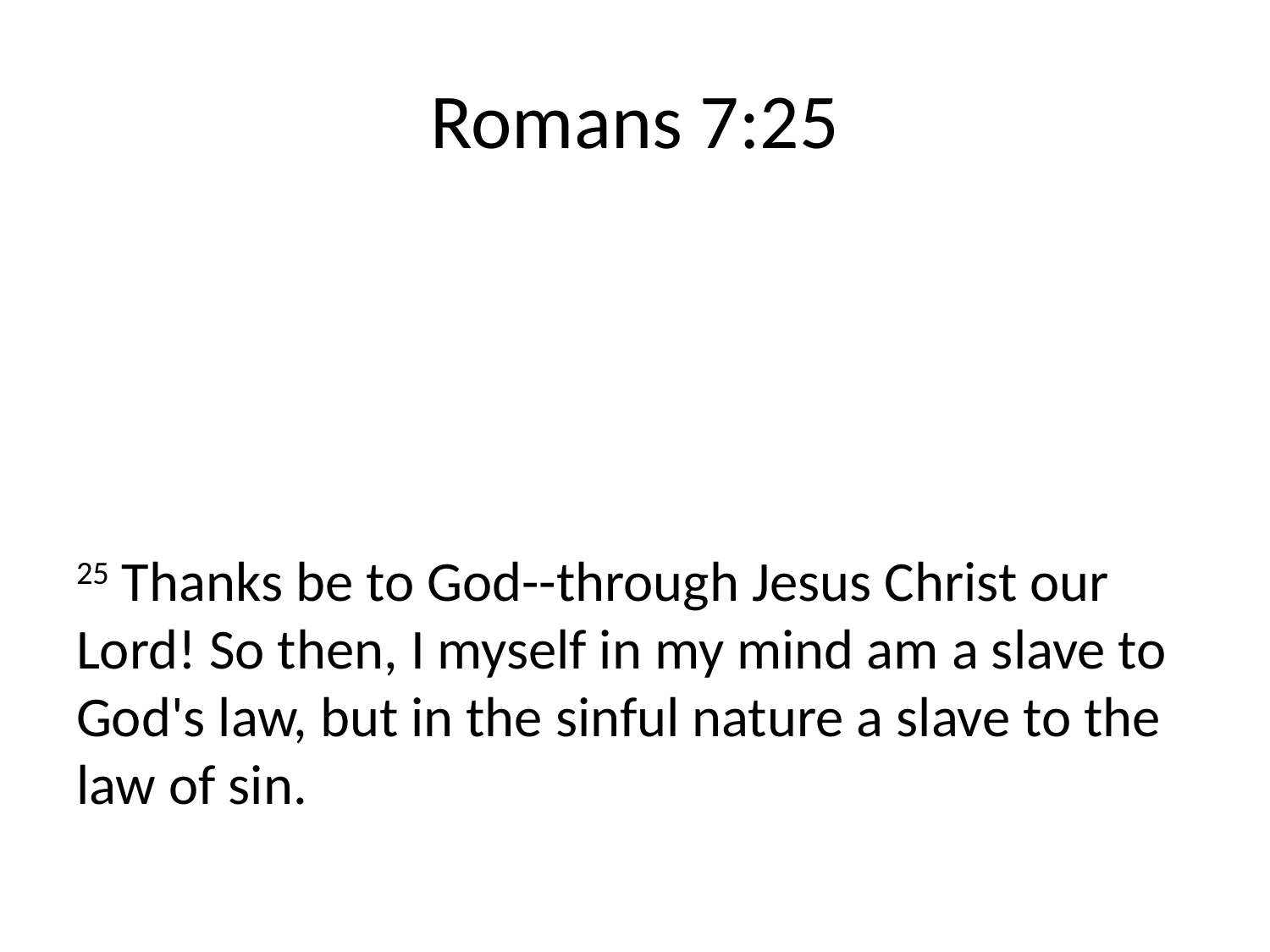

# Romans 7:25

25 Thanks be to God--through Jesus Christ our Lord! So then, I myself in my mind am a slave to God's law, but in the sinful nature a slave to the law of sin.